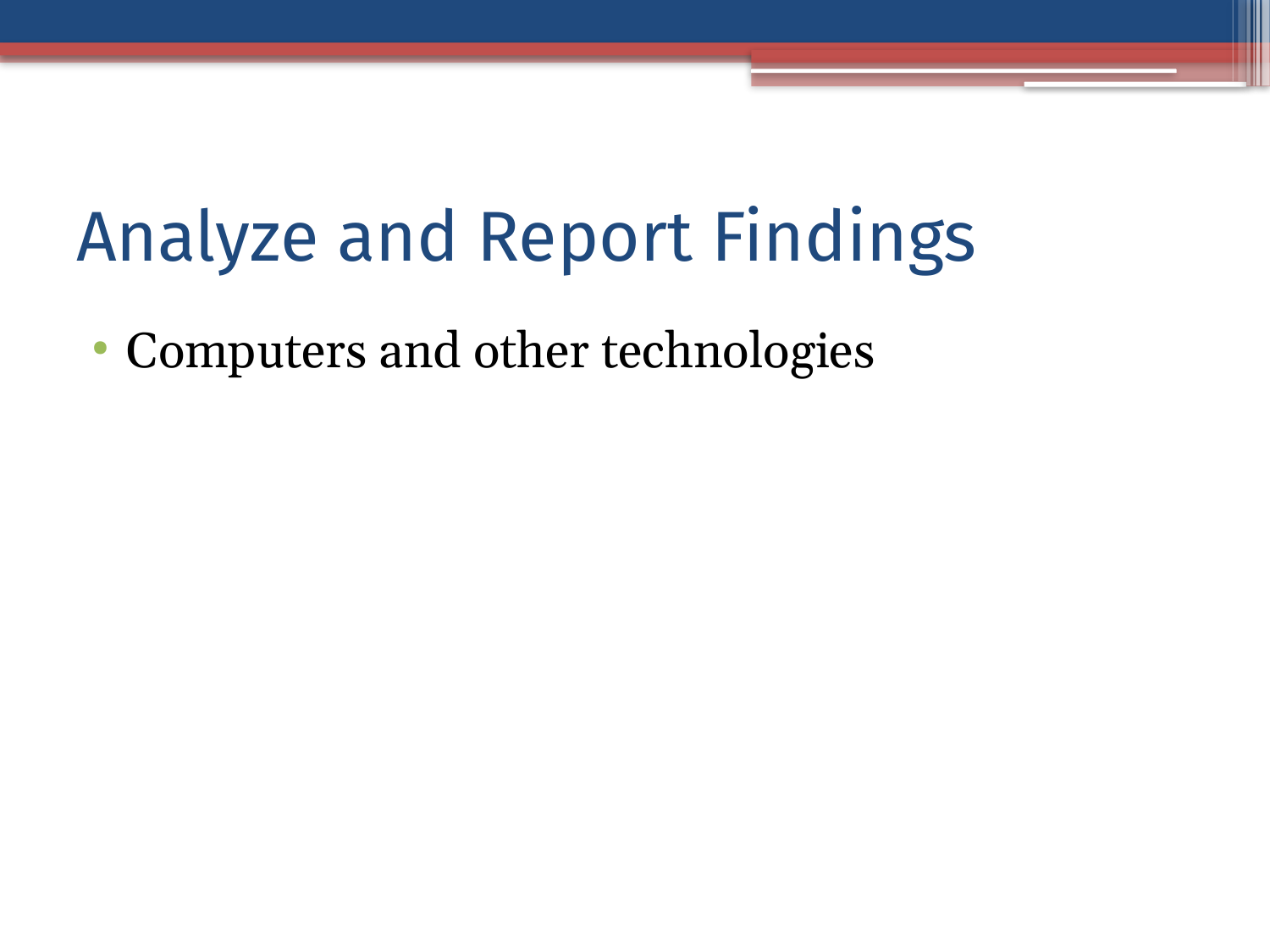

# Analyze and Report Findings
Computers and other technologies